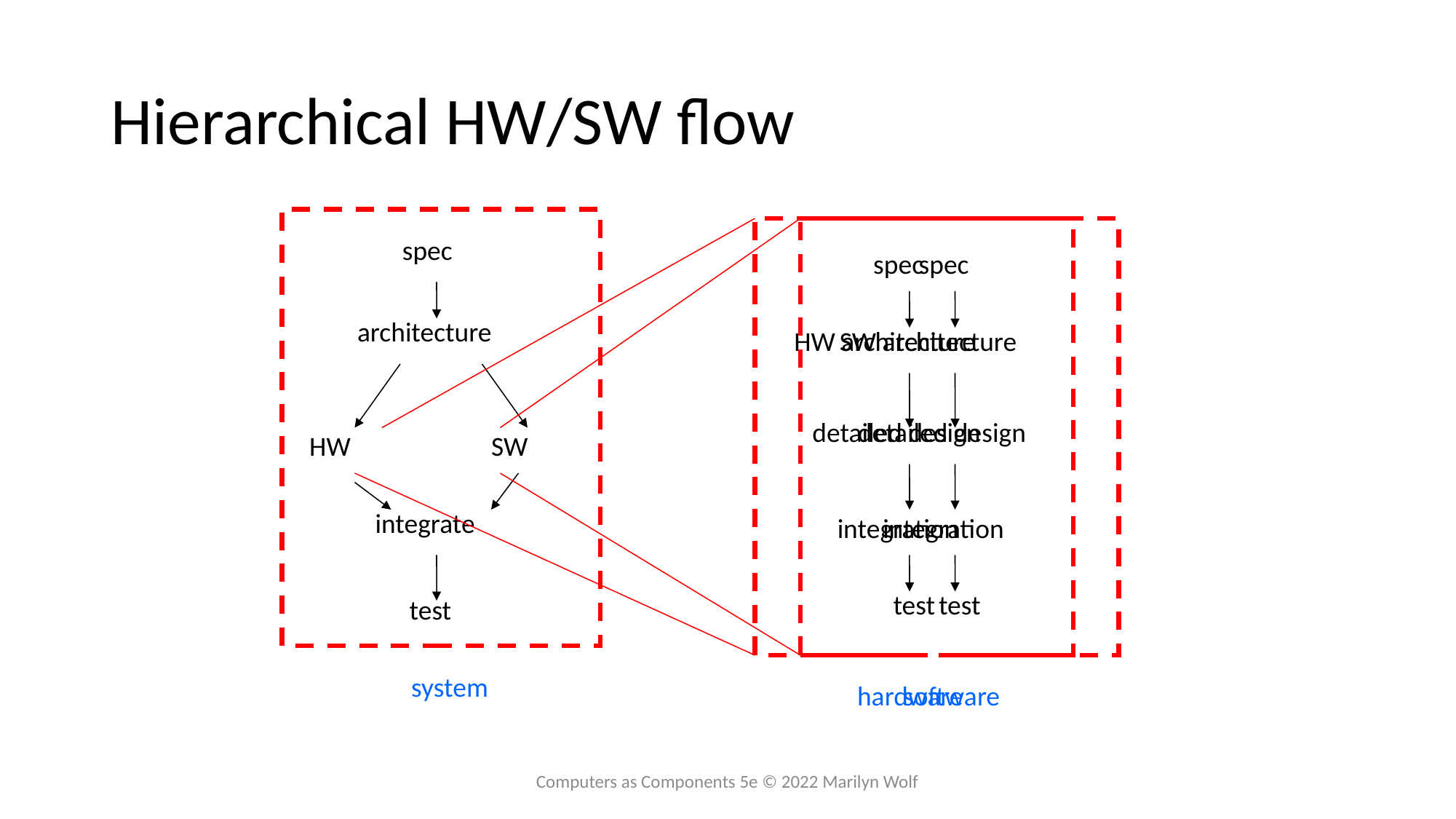

# Hierarchical HW/SW flow

spec

architecture

HW
SW

integrate

test
system

spec

HW architecture

detailed design

integration

test
hardware

spec

SW architecture

detailed design

integration

test
software

Computers as Components 5e © 2022 Marilyn Wolf